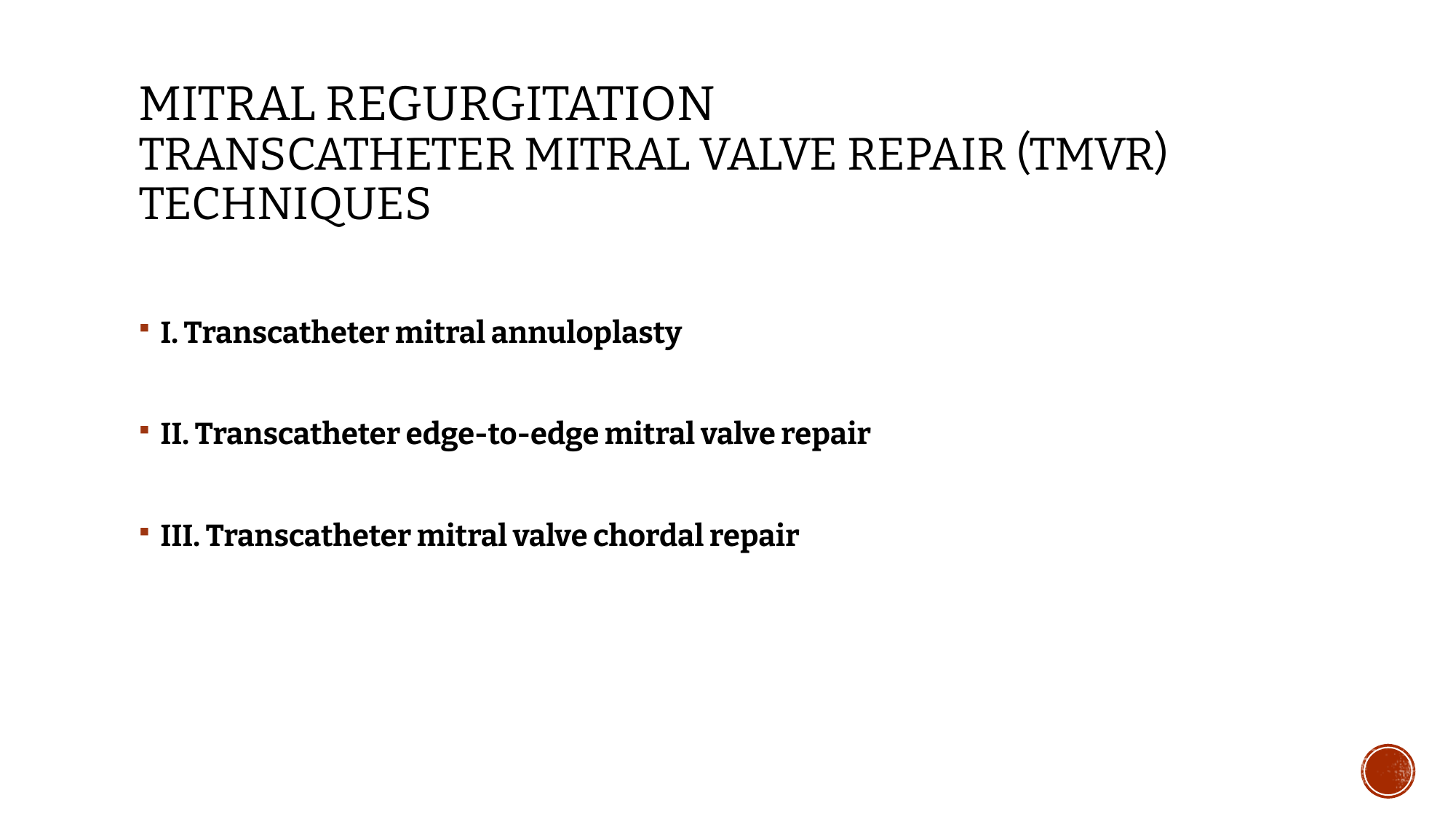

# MITRAL REGURGITATION Transcatheter mitral valve repair (TMVR) techniques
I. Transcatheter mitral annuloplasty

II. Transcatheter edge-to-edge mitral valve repair

III. Transcatheter mitral valve chordal repair